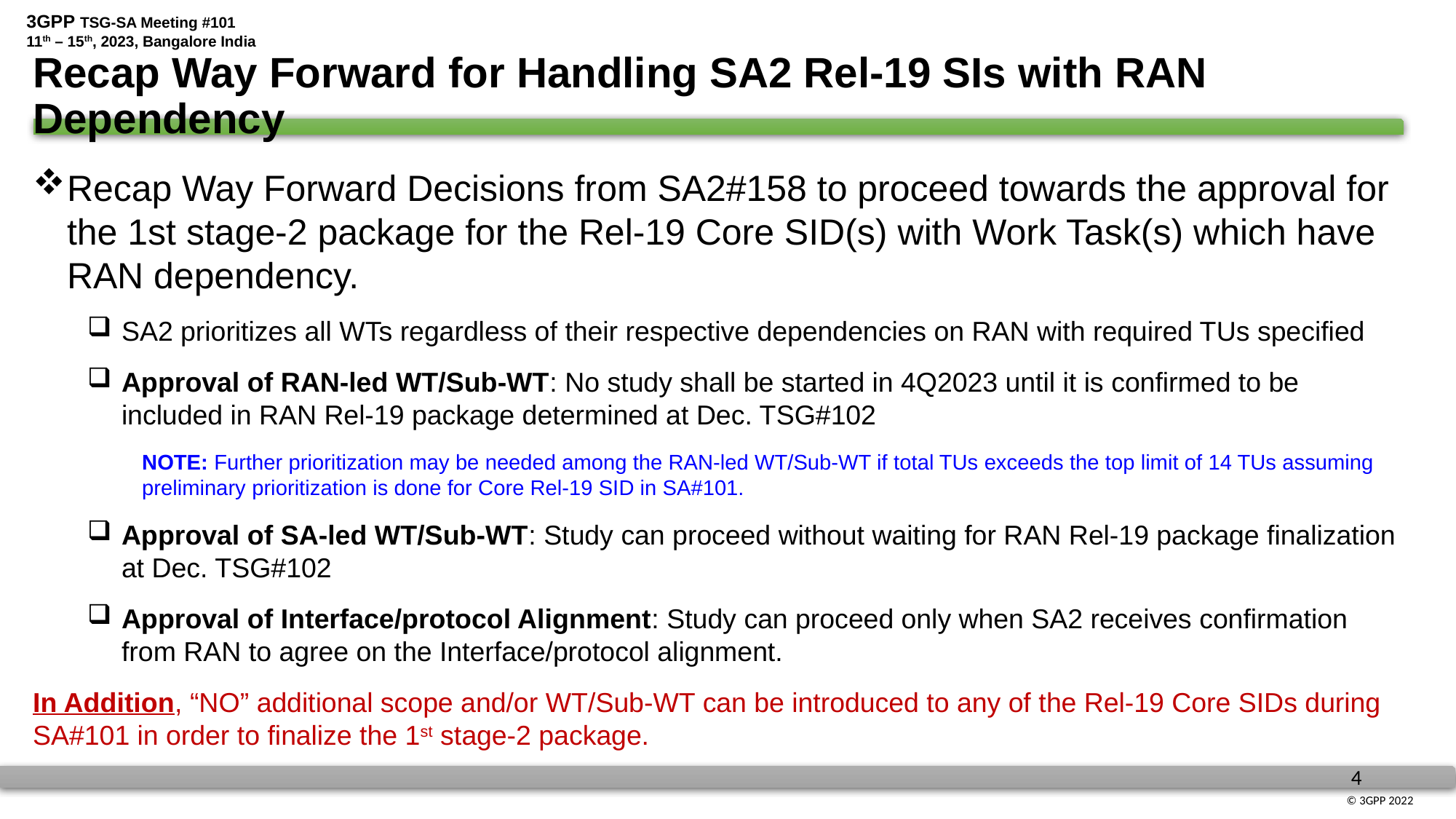

# Recap Way Forward for Handling SA2 Rel-19 SIs with RAN Dependency
Recap Way Forward Decisions from SA2#158 to proceed towards the approval for the 1st stage-2 package for the Rel-19 Core SID(s) with Work Task(s) which have RAN dependency.
SA2 prioritizes all WTs regardless of their respective dependencies on RAN with required TUs specified
Approval of RAN-led WT/Sub-WT: No study shall be started in 4Q2023 until it is confirmed to be included in RAN Rel-19 package determined at Dec. TSG#102
NOTE: Further prioritization may be needed among the RAN-led WT/Sub-WT if total TUs exceeds the top limit of 14 TUs assuming preliminary prioritization is done for Core Rel-19 SID in SA#101.
Approval of SA-led WT/Sub-WT: Study can proceed without waiting for RAN Rel-19 package finalization at Dec. TSG#102
Approval of Interface/protocol Alignment: Study can proceed only when SA2 receives confirmation from RAN to agree on the Interface/protocol alignment.
In Addition, “NO” additional scope and/or WT/Sub-WT can be introduced to any of the Rel-19 Core SIDs during SA#101 in order to finalize the 1st stage-2 package.